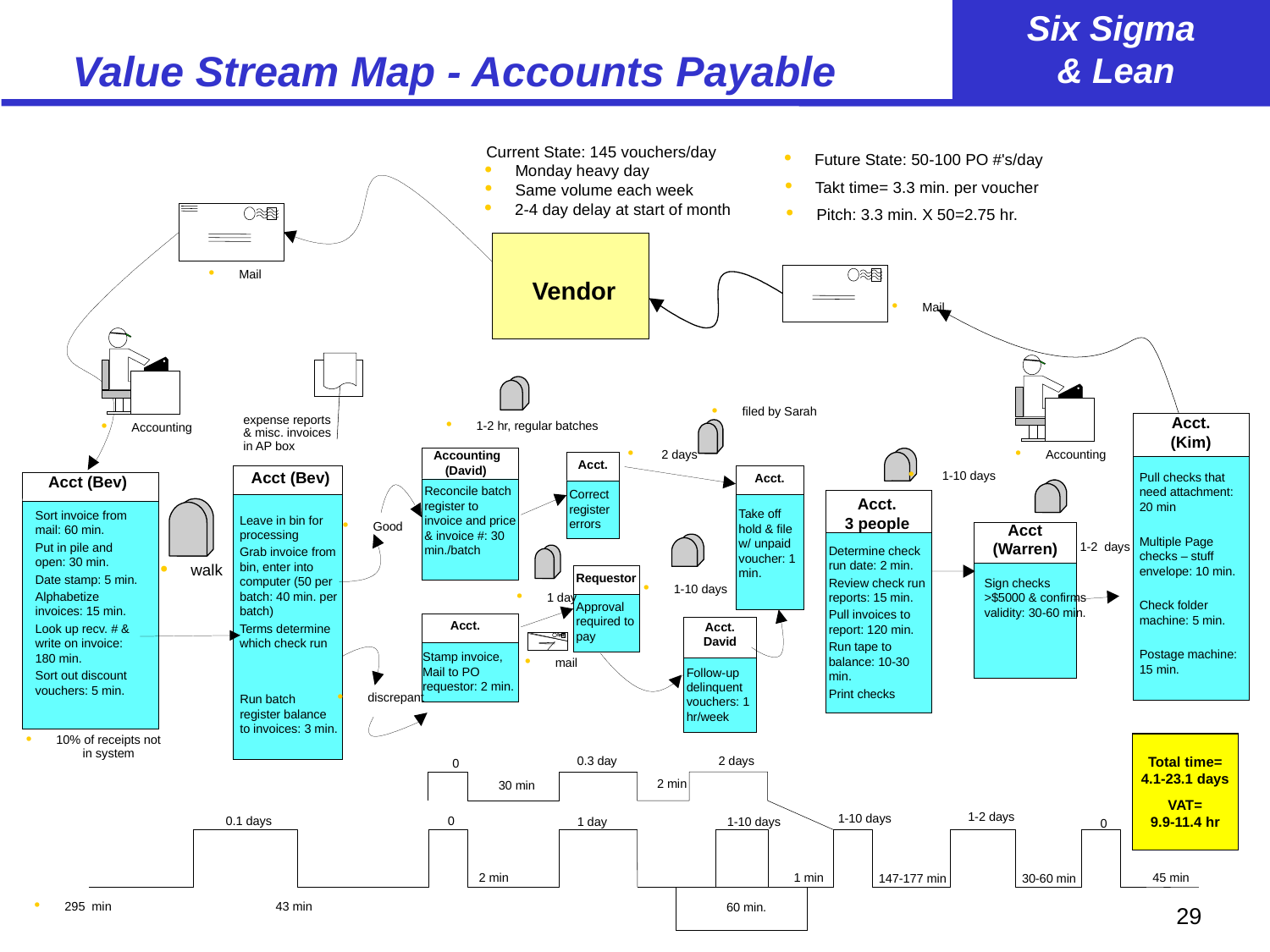

# Value Stream Map - Accounts Payable
Current State: 145 vouchers/day
Future State: 50-100 PO #'s/day
Monday heavy day

Takt time= 3.3 min. per voucher
Same volume each week

2-4 day delay at start of month

Pitch: 3.3 min. X 50=2.75 hr.

Mail

Vendor

Mail

filed by Sarah

expense reports & misc. invoices in AP box

Acct.

1-2 hr, regular batches

Accounting

(Kim)

 2 days

Accounting
Accounting

Acct.
(David)

Acct (Bev)

Leave in bin for processing
Grab invoice from bin, enter into computer (50 per batch: 40 min. per batch)
Terms determine which check run
Run batch register balance to invoices: 3 min.

 1-10 days
Pull checks that need attachment: 20 min

Multiple Page checks – stuff envelope: 10 min.

Check folder machine: 5 min.

Postage machine: 15 min.

Acct.
Acct (Bev)

Reconcile batch register to invoice and price & invoice #: 30 min./batch

Correct register errors

Acct.

Sort invoice from mail: 60 min.
Put in pile and open: 30 min.
Date stamp: 5 min.
Alphabetize invoices: 15 min.
Look up recv. # & write on invoice: 180 min.
Sort out discount vouchers: 5 min.

Take off hold & file w/ unpaid voucher: 1 min.
3 people
Good

Acct

          1-2  days
(Warren)
Determine check run date: 2 min.
Review check run reports: 15 min.
Pull invoices to report: 120 min.
Run tape to balance: 10-30 min.
Print checks

walk

Requestor
Sign checks >$5000 & confirms validity: 30-60 min.
1-10 days

1 day

Approval required to pay

Acct.
Acct.

David

Stamp invoice, Mail to PO requestor: 2 min.
mail

Follow-up delinquent vouchers: 1 hr/week

discrepant

10% of receipts not in system

0.3 day
2 days
Total time=
0

4.1-23.1 days
2 min
30 min
VAT=
1-2 days
1-10 days
0.1 days
0
9.9-11.4 hr
1 day
1-10 days
0

2 min
1 min
45 min
147-177 min
30-60 min

295  min
43 min
60 min.